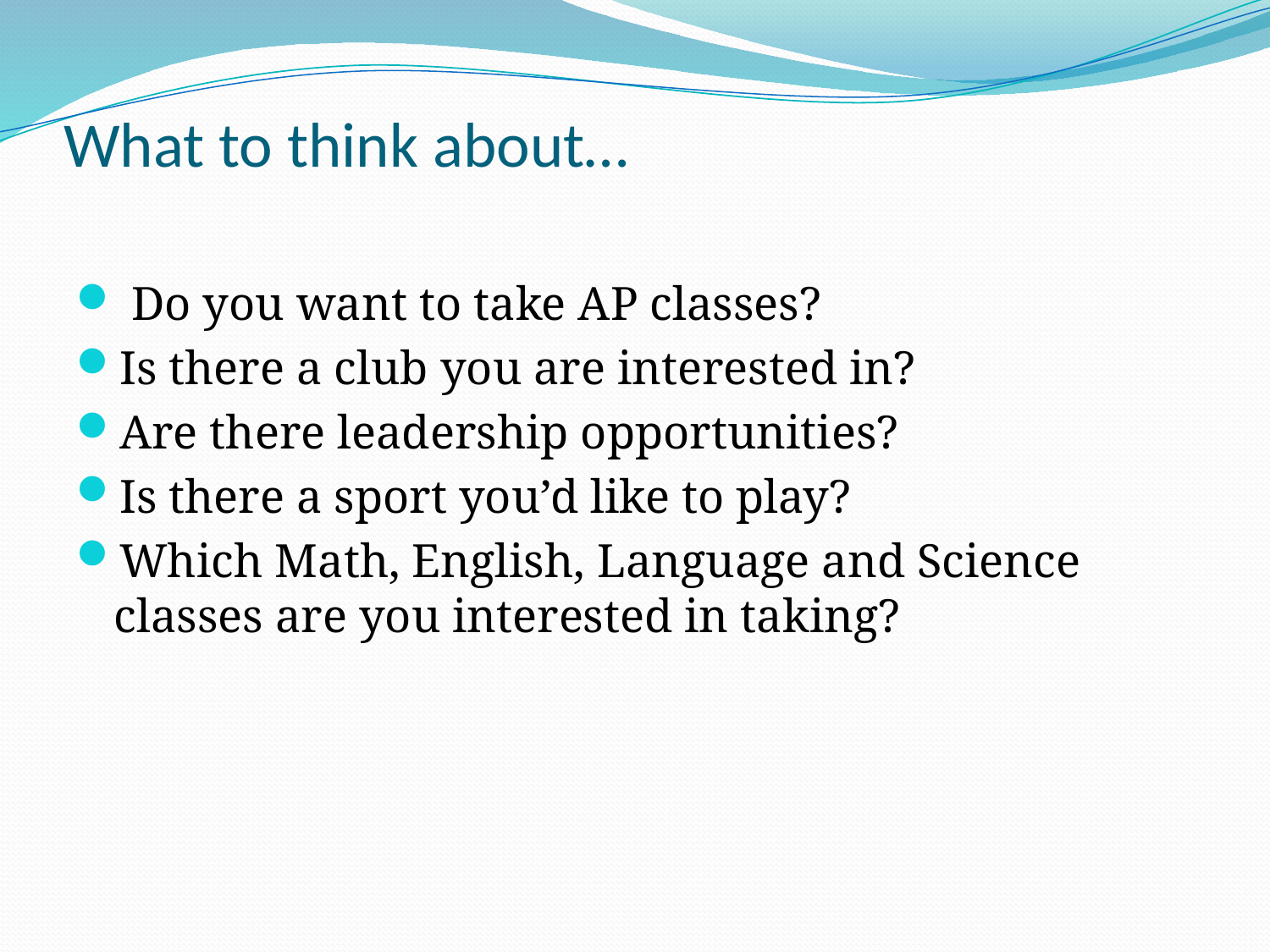

# What to think about…
 Do you want to take AP classes?
Is there a club you are interested in?
Are there leadership opportunities?
Is there a sport you’d like to play?
Which Math, English, Language and Science classes are you interested in taking?